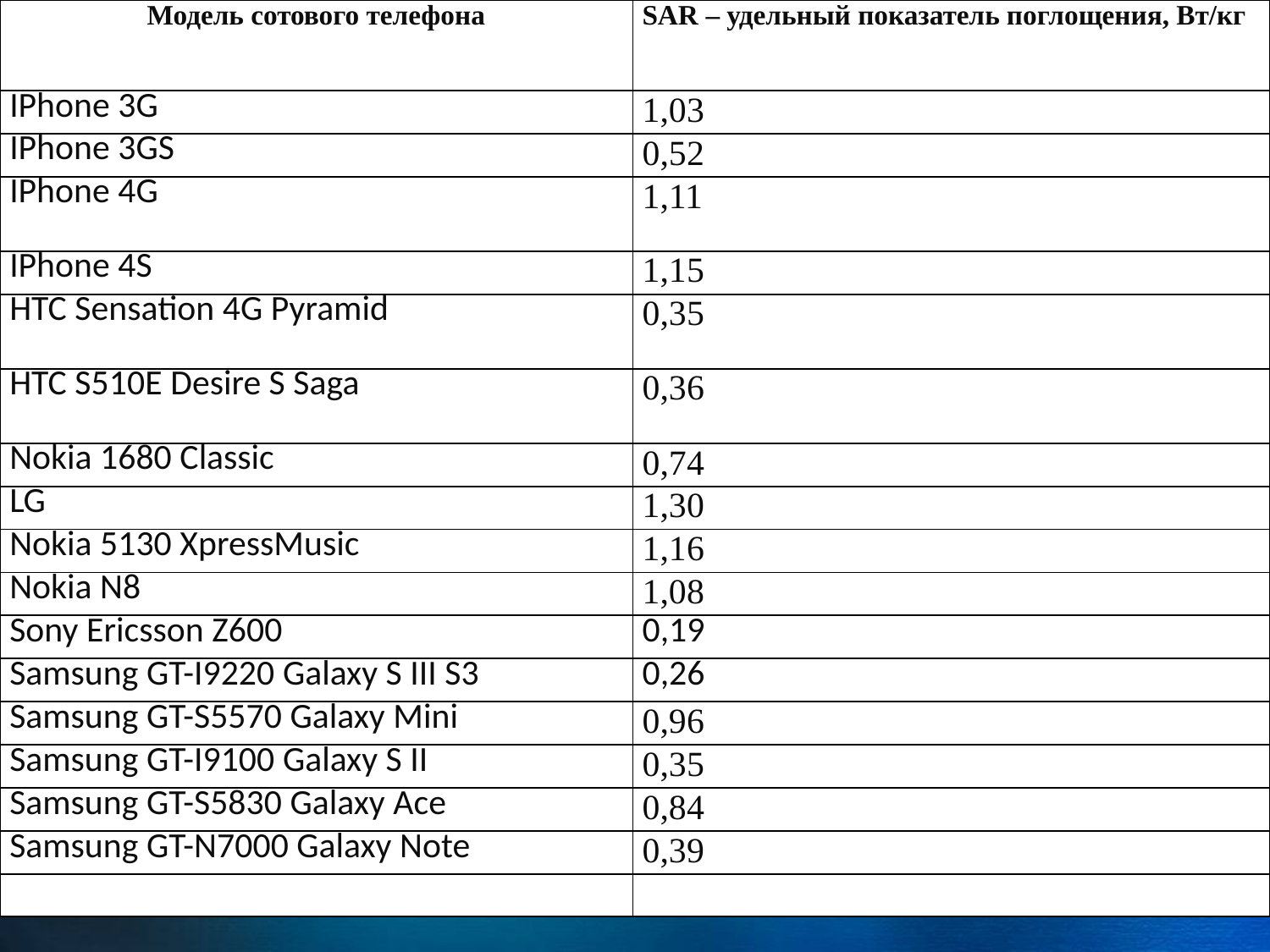

| Модель сотового телефона | SAR – удельный показатель поглощения, Вт/кг |
| --- | --- |
| IPhone 3G | 1,03 |
| IPhone 3GS | 0,52 |
| IPhone 4G | 1,11 |
| IPhone 4S | 1,15 |
| HTC Sensation 4G Pyramid | 0,35 |
| HTC S510E Desire S Saga | 0,36 |
| Nokia 1680 Classic | 0,74 |
| LG | 1,30 |
| Nokia 5130 XpressMusic | 1,16 |
| Nokia N8 | 1,08 |
| Sony Ericsson Z600 | 0,19 |
| Samsung GT-I9220 Galaxy S III S3 | 0,26 |
| Samsung GT-S5570 Galaxy Mini | 0,96 |
| Samsung GT-I9100 Galaxy S II | 0,35 |
| Samsung GT-S5830 Galaxy Ace | 0,84 |
| Samsung GT-N7000 Galaxy Note | 0,39 |
|  |  |